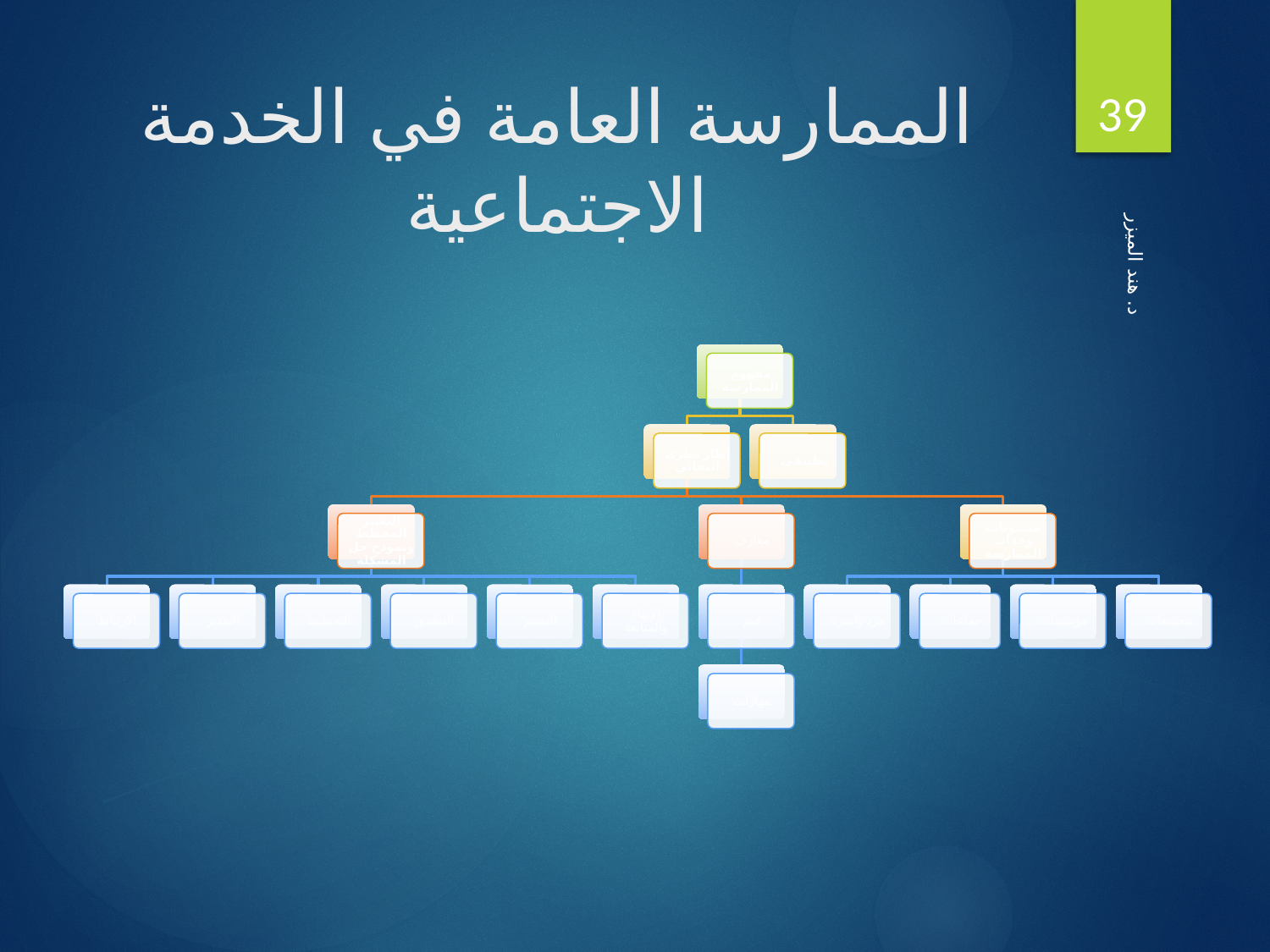

39
# الممارسة العامة في الخدمة الاجتماعية
مفهوم الممارسة
إطار نظري انتقائي
التغيير المخطط ونموذج حل المشكلة
الارتباط
التقدير
التخطيط
التطبيق
التقييم
الإنهاء والمتابعة
معارف
قيم
مهارات
مستويات وحدات الممارسة
فرد وأسرة
جماعات
مؤسسات
مجتمعات
تطبيقي
د. هند الميزر